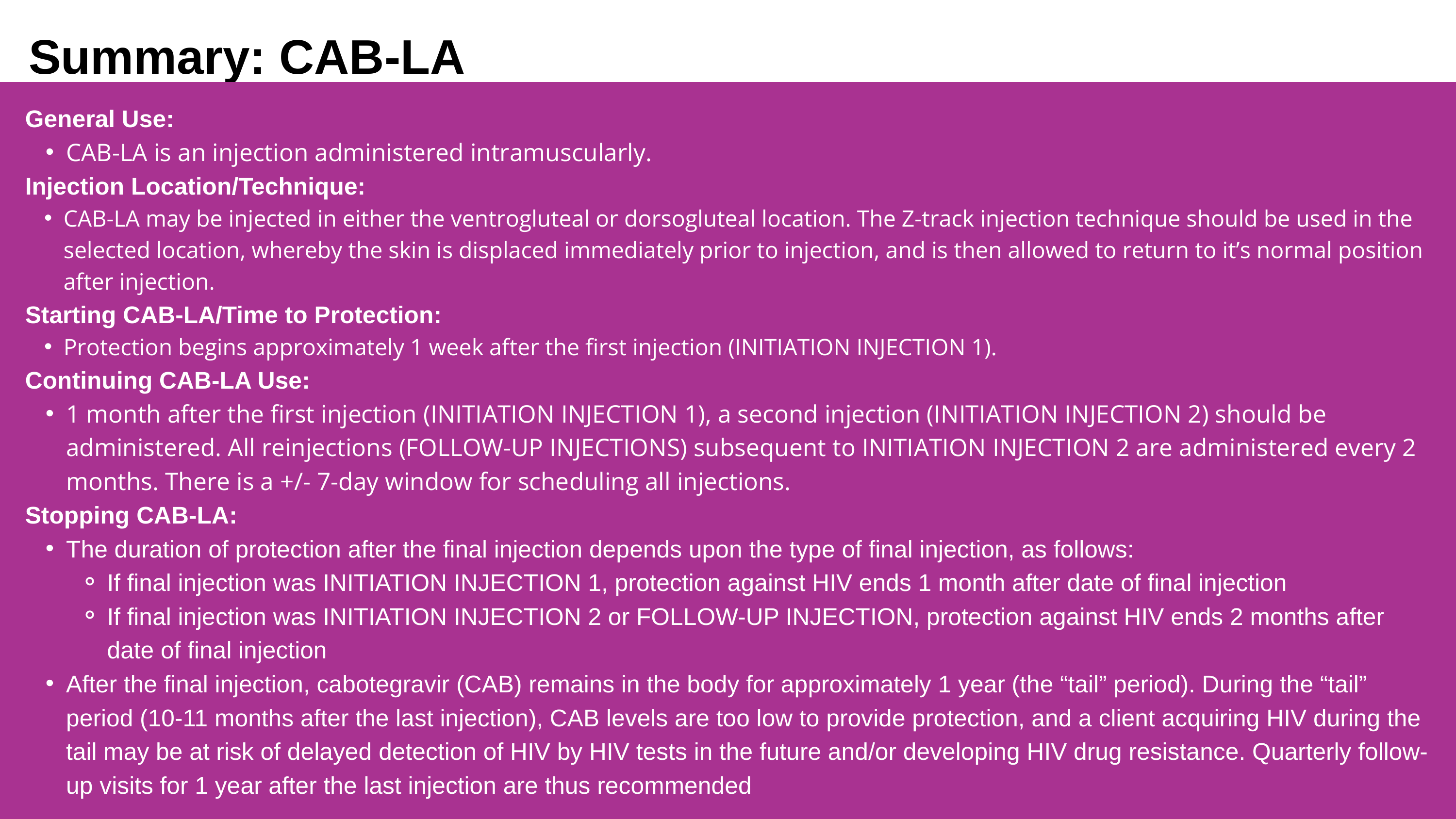

Summary: CAB-LA

General Use:
CAB-LA is an injection administered intramuscularly.
Injection Location/Technique:
CAB-LA may be injected in either the ventrogluteal or dorsogluteal location. The Z-track injection technique should be used in the selected location, whereby the skin is displaced immediately prior to injection, and is then allowed to return to it’s normal position after injection.
Starting CAB-LA/Time to Protection:
Protection begins approximately 1 week after the first injection (INITIATION INJECTION 1).
Continuing CAB-LA Use:
1 month after the first injection (INITIATION INJECTION 1), a second injection (INITIATION INJECTION 2) should be administered. All reinjections (FOLLOW-UP INJECTIONS) subsequent to INITIATION INJECTION 2 are administered every 2 months. There is a +/- 7-day window for scheduling all injections.
Stopping CAB-LA:
The duration of protection after the final injection depends upon the type of final injection, as follows:
If final injection was INITIATION INJECTION 1, protection against HIV ends 1 month after date of final injection
If final injection was INITIATION INJECTION 2 or FOLLOW-UP INJECTION, protection against HIV ends 2 months after date of final injection
After the final injection, cabotegravir (CAB) remains in the body for approximately 1 year (the “tail” period). During the “tail” period (10-11 months after the last injection), CAB levels are too low to provide protection, and a client acquiring HIV during the tail may be at risk of delayed detection of HIV by HIV tests in the future and/or developing HIV drug resistance. Quarterly follow-up visits for 1 year after the last injection are thus recommended